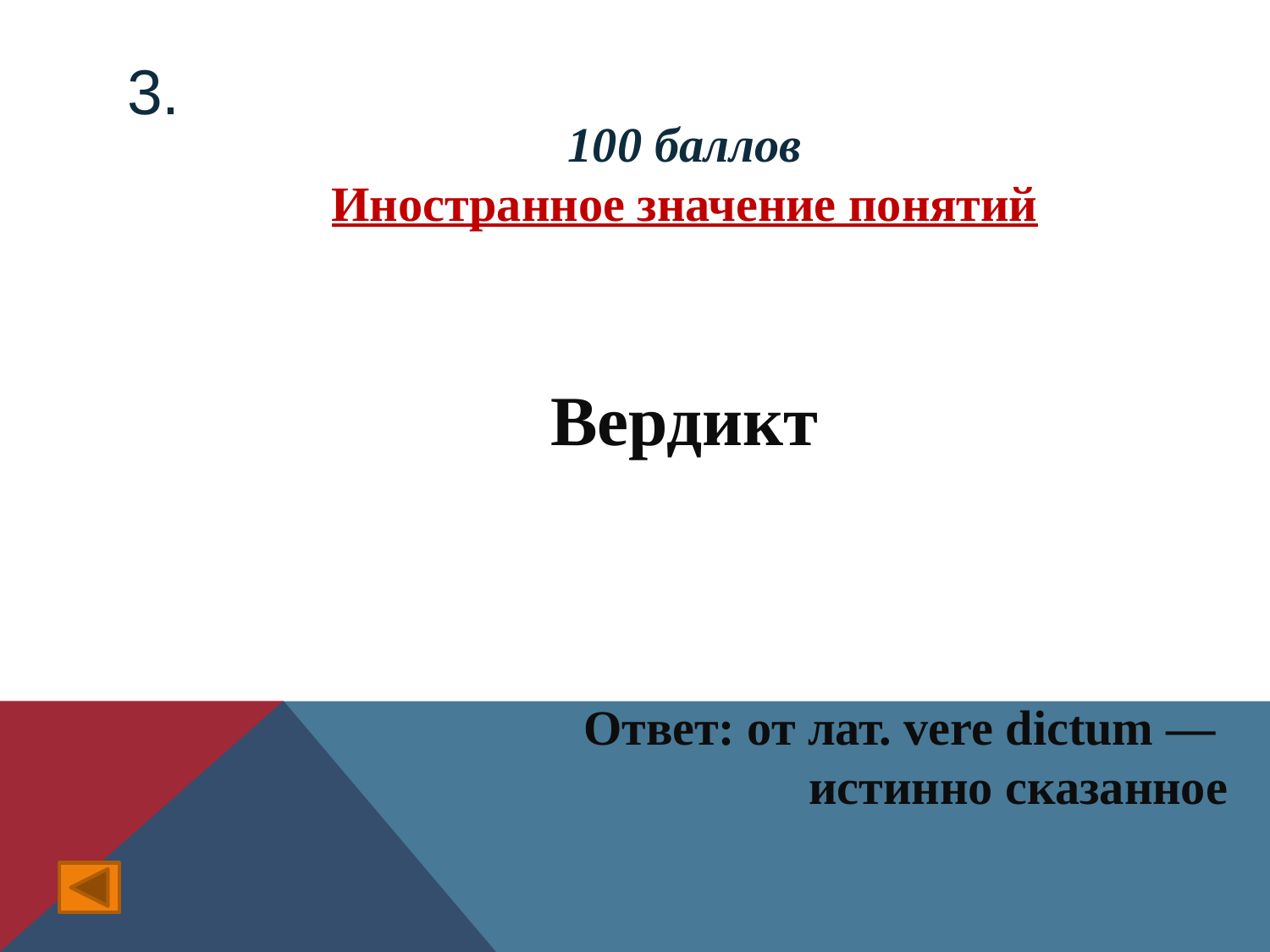

# 3.
100 баллов
Иностранное значение понятий

Вердикт

Ответ: от лат. vere dictum —
истинно сказанное